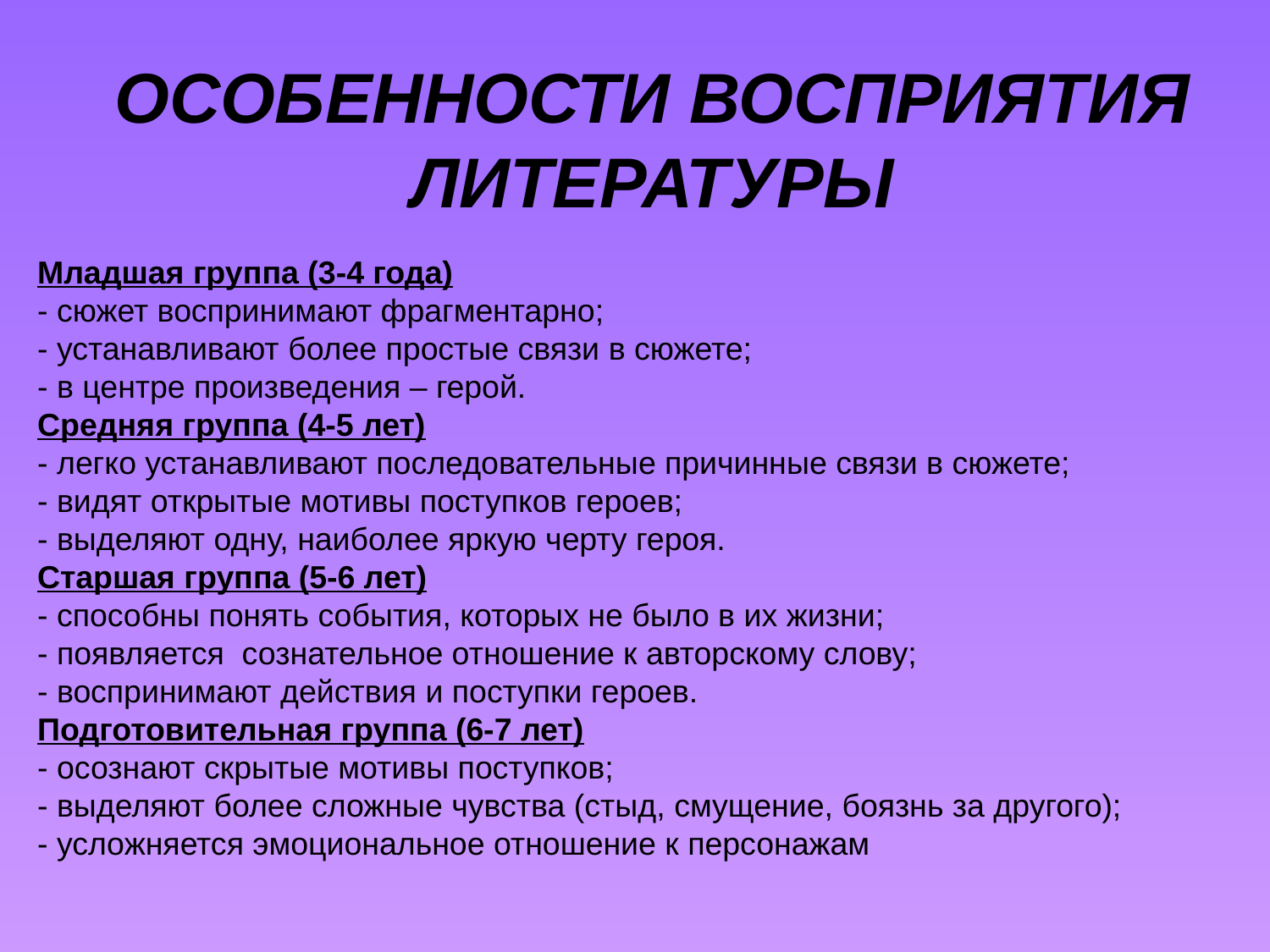

ОСОБЕННОСТИ ВОСПРИЯТИЯ ЛИТЕРАТУРЫ
Младшая группа (3-4 года)
- сюжет воспринимают фрагментарно;
- устанавливают более простые связи в сюжете;
- в центре произведения – герой.
Средняя группа (4-5 лет)
- легко устанавливают последовательные причинные связи в сюжете;
- видят открытые мотивы поступков героев;
- выделяют одну, наиболее яркую черту героя.
Старшая группа (5-6 лет)
- способны понять события, которых не было в их жизни;
- появляется  сознательное отношение к авторскому слову;
- воспринимают действия и поступки героев.
Подготовительная группа (6-7 лет)
- осознают скрытые мотивы поступков;
- выделяют более сложные чувства (стыд, смущение, боязнь за другого);
- усложняется эмоциональное отношение к персонажам